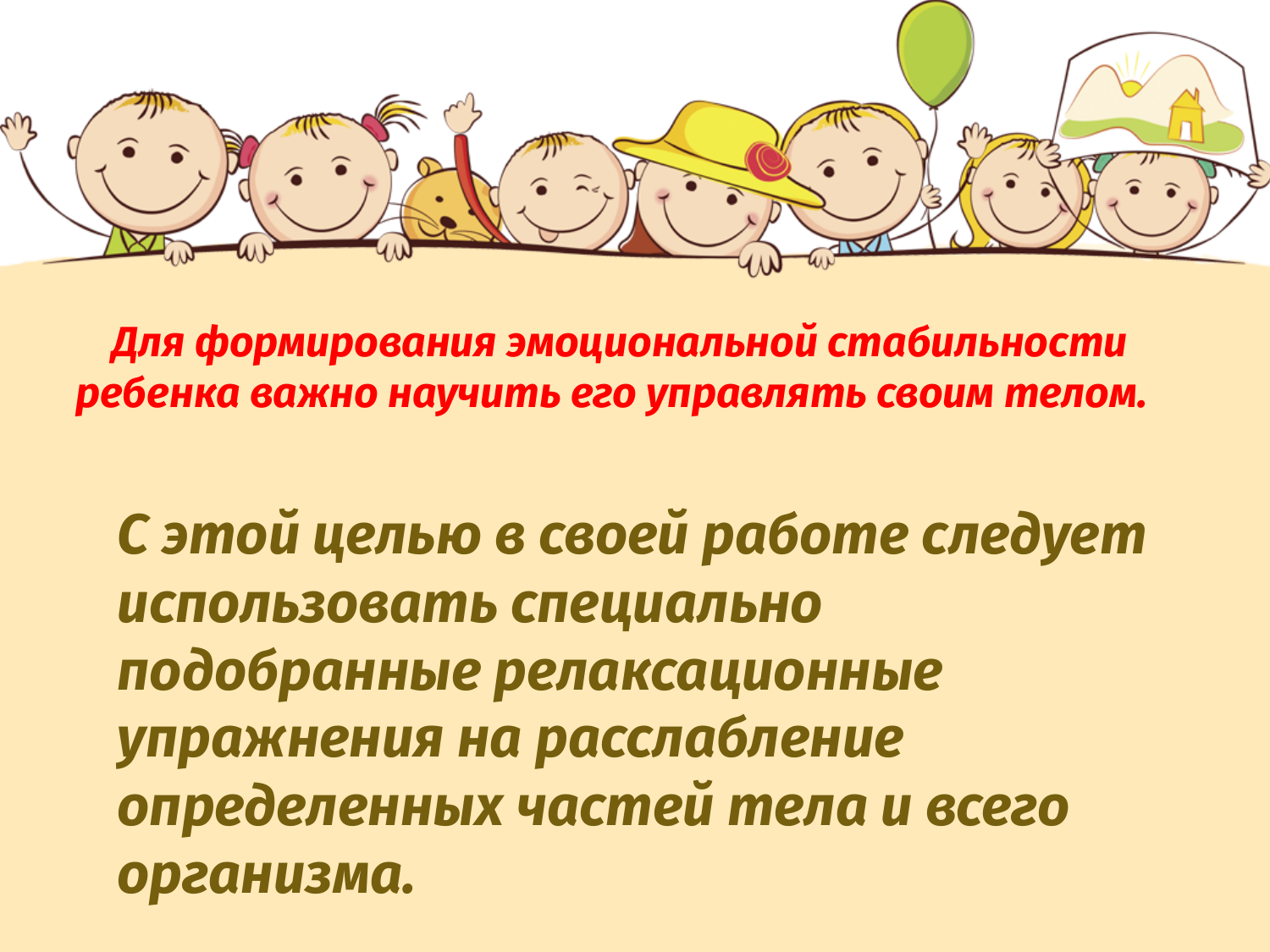

# Для формирования эмоциональной стабильности ребенка важно научить его управлять своим телом.
С этой целью в своей работе следует использовать специально подобранные релаксационные упражнения на расслабление определенных частей тела и всего организма.